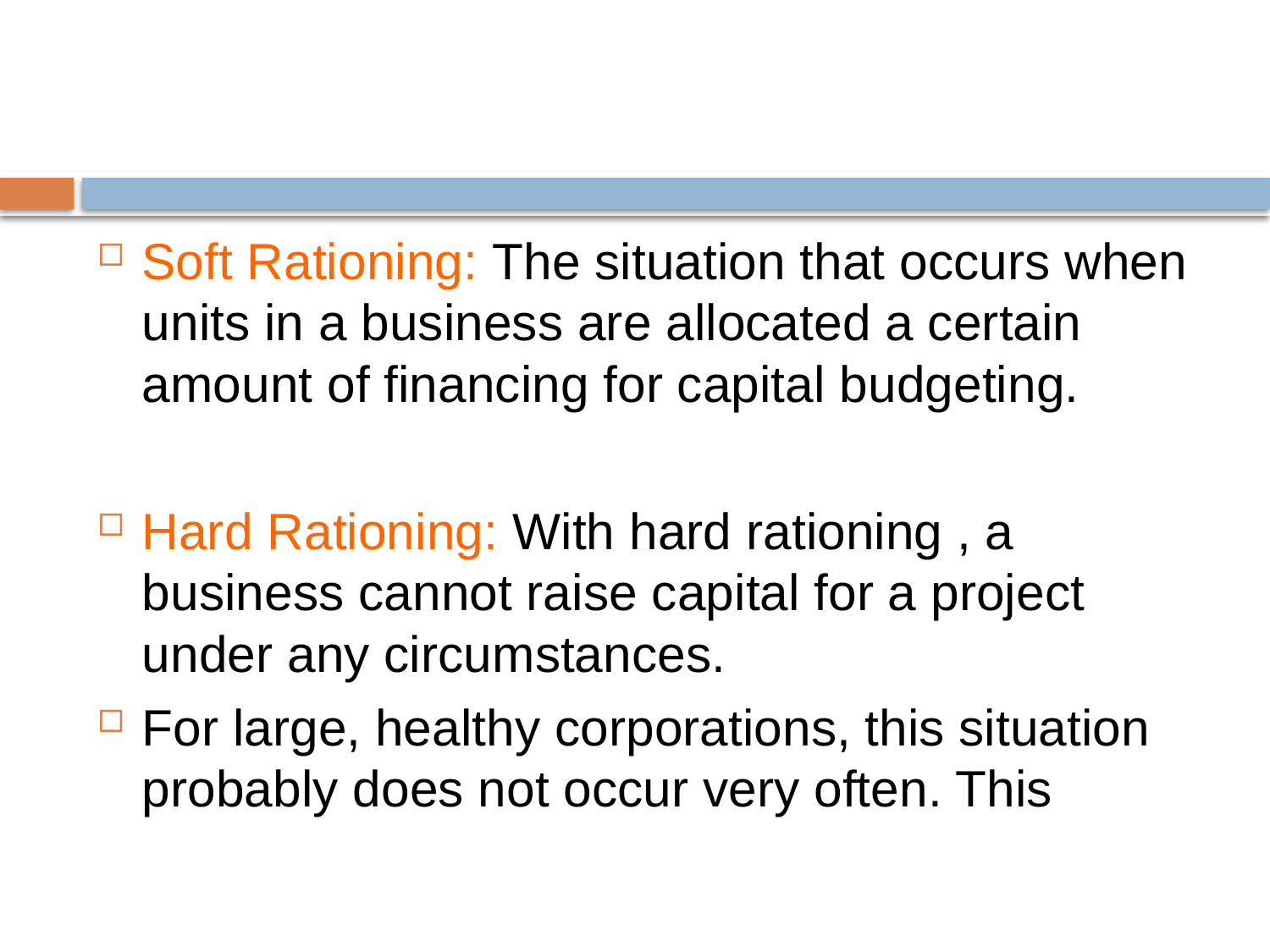

#
Soft Rationing: The situation that occurs when units in a business are allocated a certain amount of financing for capital budgeting.

Hard Rationing: With hard rationing , a business cannot raise capital for a project under any circumstances.
For large, healthy corporations, this situation probably does not occur very often. This